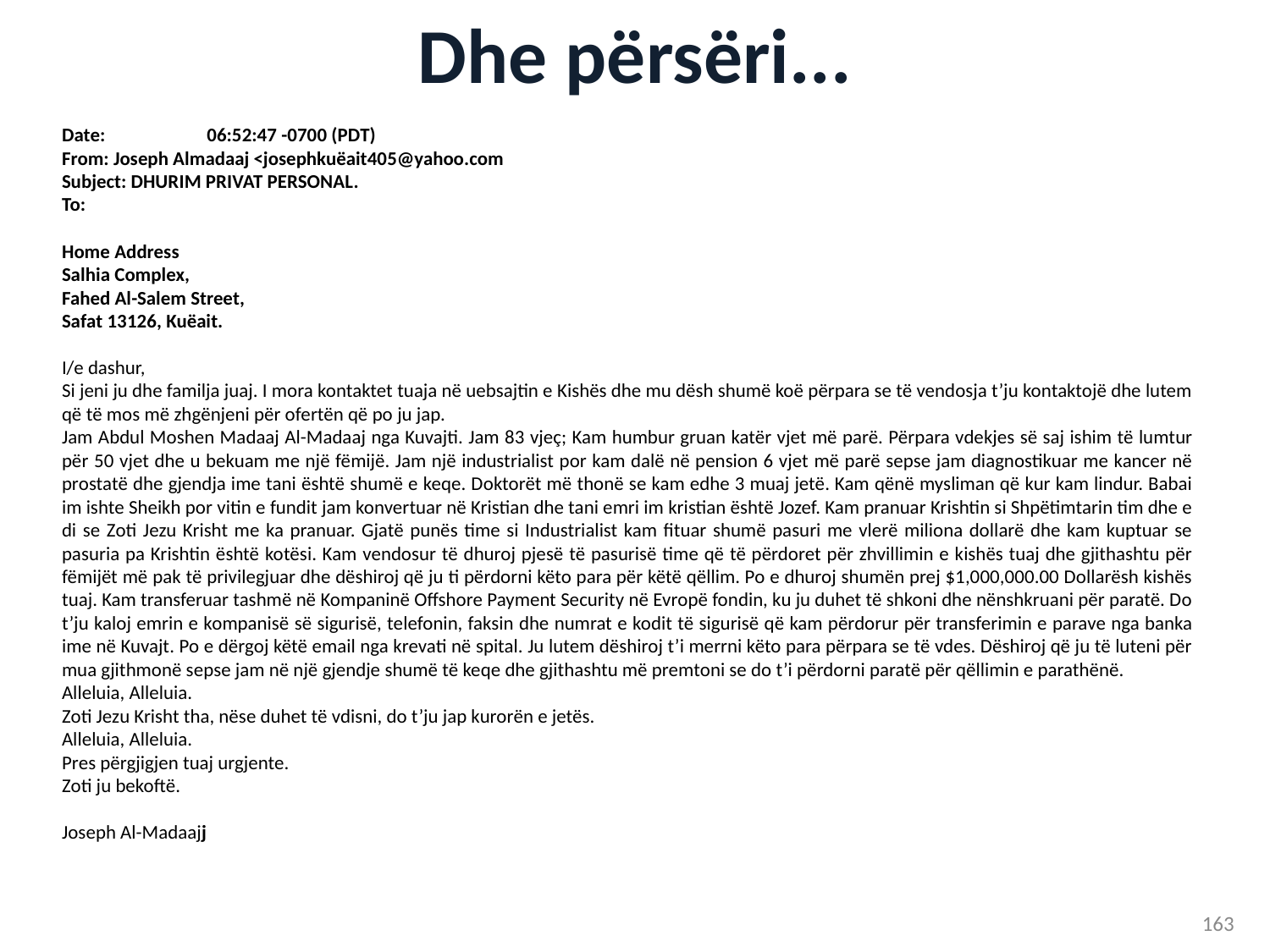

# Dhe përsëri...
Date:                       06:52:47 -0700 (PDT)
From: Joseph Almadaaj <josephkuëait405@yahoo.com
Subject: DHURIM PRIVAT PERSONAL.
To:

Home Address
Salhia Complex,
Fahed Al-Salem Street,
Safat 13126, Kuëait.

I/e dashur,
Si jeni ju dhe familja juaj. I mora kontaktet tuaja në uebsajtin e Kishës dhe mu dësh shumë koë përpara se të vendosja t’ju kontaktojë dhe lutem që të mos më zhgënjeni për ofertën që po ju jap.
Jam Abdul Moshen Madaaj Al-Madaaj nga Kuvajti. Jam 83 vjeç; Kam humbur gruan katër vjet më parë. Përpara vdekjes së saj ishim të lumtur për 50 vjet dhe u bekuam me një fëmijë. Jam një industrialist por kam dalë në pension 6 vjet më parë sepse jam diagnostikuar me kancer në prostatë dhe gjendja ime tani është shumë e keqe. Doktorët më thonë se kam edhe 3 muaj jetë. Kam qënë mysliman që kur kam lindur. Babai im ishte Sheikh por vitin e fundit jam konvertuar në Kristian dhe tani emri im kristian është Jozef. Kam pranuar Krishtin si Shpëtimtarin tim dhe e di se Zoti Jezu Krisht me ka pranuar. Gjatë punës time si Industrialist kam fituar shumë pasuri me vlerë miliona dollarë dhe kam kuptuar se pasuria pa Krishtin është kotësi. Kam vendosur të dhuroj pjesë të pasurisë time që të përdoret për zhvillimin e kishës tuaj dhe gjithashtu për fëmijët më pak të privilegjuar dhe dëshiroj që ju ti përdorni këto para për këtë qëllim. Po e dhuroj shumën prej $1,000,000.00 Dollarësh kishës tuaj. Kam transferuar tashmë në Kompaninë Offshore Payment Security në Evropë fondin, ku ju duhet të shkoni dhe nënshkruani për paratë. Do t’ju kaloj emrin e kompanisë së sigurisë, telefonin, faksin dhe numrat e kodit të sigurisë që kam përdorur për transferimin e parave nga banka ime në Kuvajt. Po e dërgoj këtë email nga krevati në spital. Ju lutem dëshiroj t’i merrni këto para përpara se të vdes. Dëshiroj që ju të luteni për mua gjithmonë sepse jam në një gjendje shumë të keqe dhe gjithashtu më premtoni se do t’i përdorni paratë për qëllimin e parathënë.
Alleluia, Alleluia.
Zoti Jezu Krisht tha, nëse duhet të vdisni, do t’ju jap kurorën e jetës.
Alleluia, Alleluia.
Pres përgjigjen tuaj urgjente.
Zoti ju bekoftë.

Joseph Al-Madaajj

163